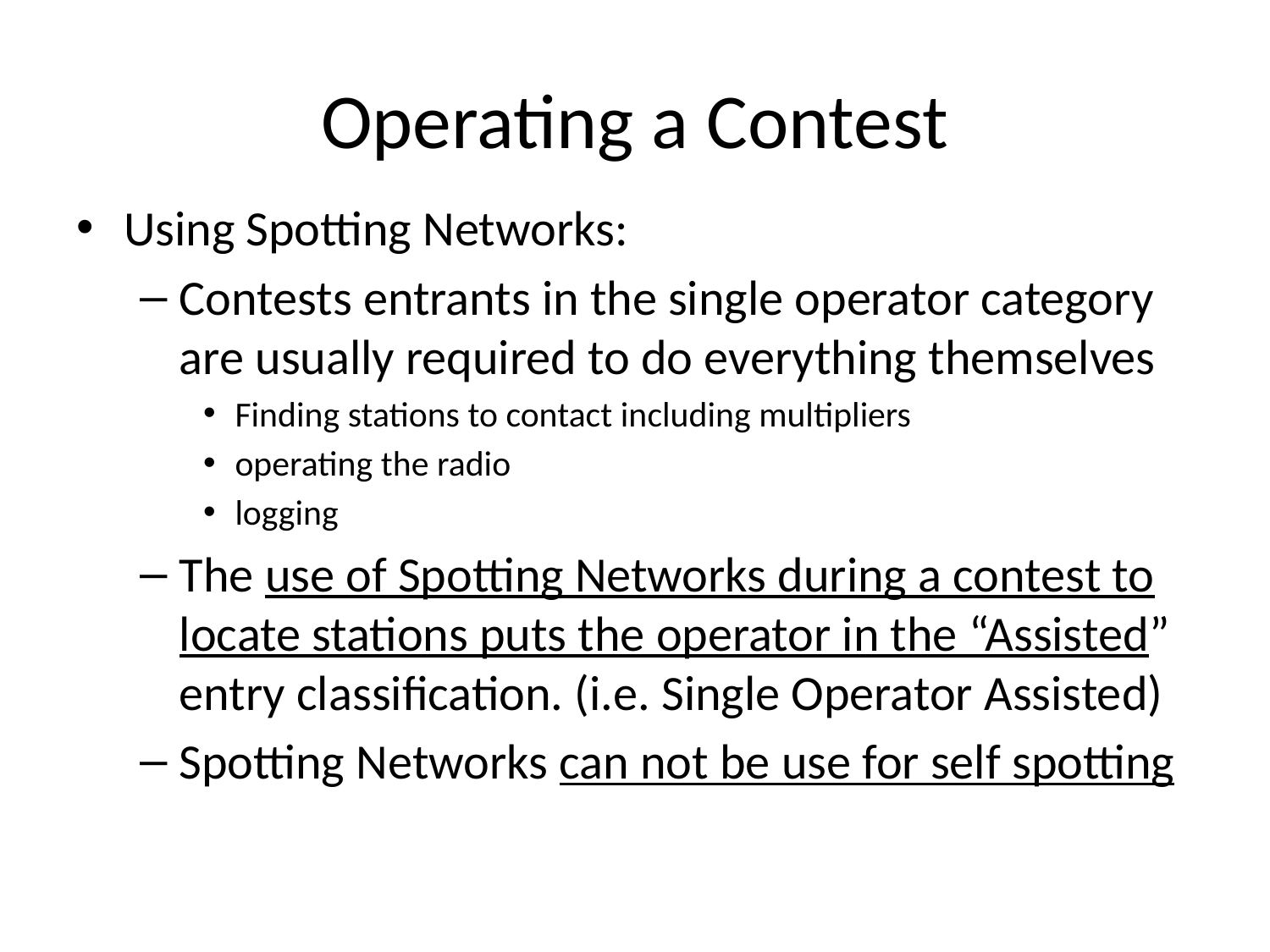

# Operating a Contest
Using Spotting Networks:
Contests entrants in the single operator category are usually required to do everything themselves
Finding stations to contact including multipliers
operating the radio
logging
The use of Spotting Networks during a contest to locate stations puts the operator in the “Assisted” entry classification. (i.e. Single Operator Assisted)
Spotting Networks can not be use for self spotting